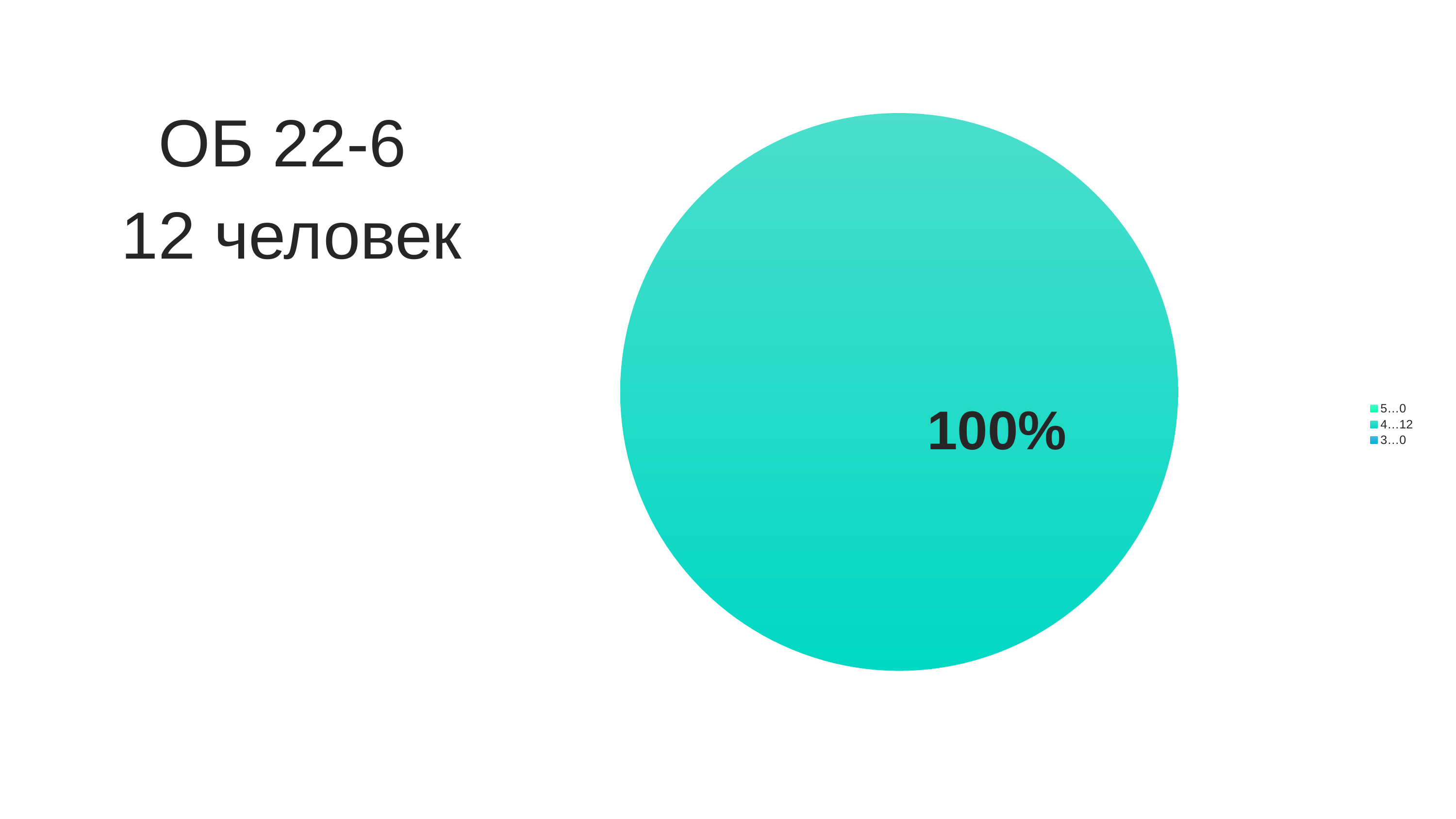

ОБ 22-6
12 человек

### Chart

| Category | Столбец1 |
|---|---|
| 5…0 | 0.0 |
| 4…12 | 12.0 |
| 3…0 | 0.0 |

### Chart

| Category |
|---|